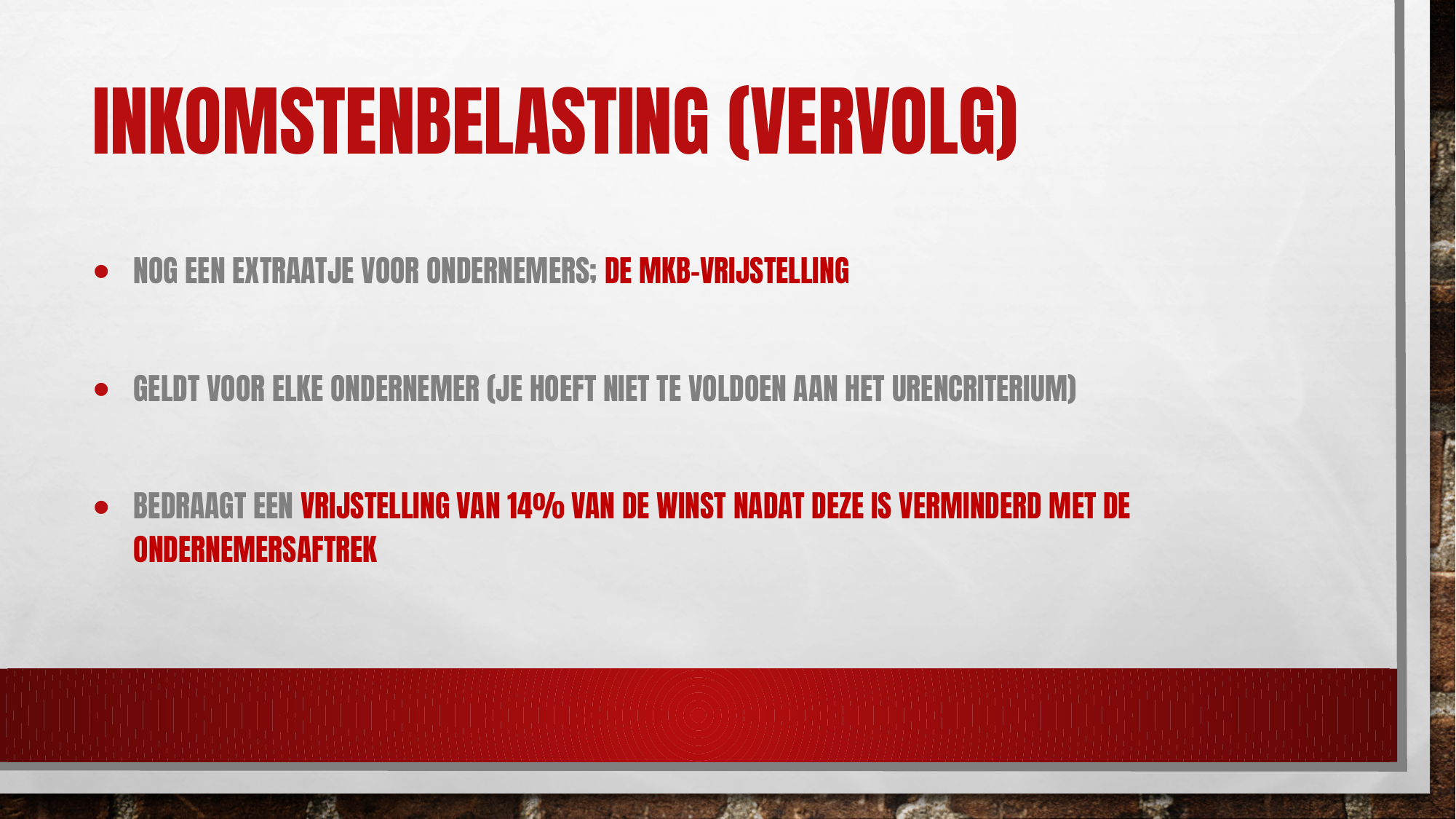

# Inkomstenbelasting (vervolg)

Nog een extraatje voor ondernemers; De MKB-vrijstelling

Geldt voor elke ondernemer (je hoeft niet te voldoen aan het urencriterium)

Bedraagt een vrijstelling van 14% van de winst nadat deze is verminderd met de ondernemersaftrek